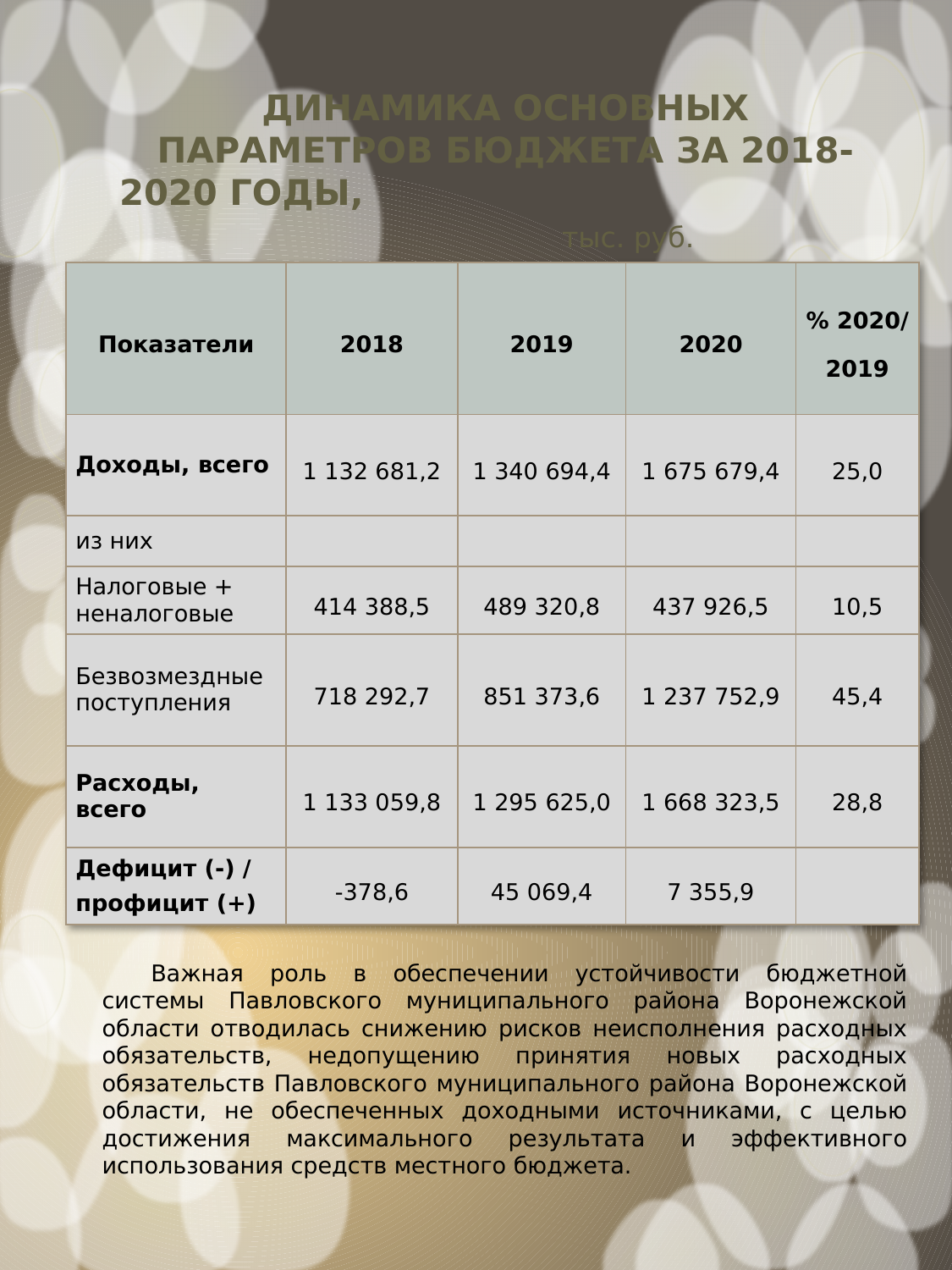

# ДИНАМИКА ОСНОВНЫХ ПАРАМЕТРОВ БЮДЖЕТА ЗА 2018-2020 ГОДЫ,                                                                тыс. руб.
| Показатели | 2018 | 2019 | 2020 | % 2020/ 2019 |
| --- | --- | --- | --- | --- |
| Доходы, всего | 1 132 681,2 | 1 340 694,4 | 1 675 679,4 | 25,0 |
| из них |  |  |  |  |
| Налоговые + неналоговые | 414 388,5 | 489 320,8 | 437 926,5 | 10,5 |
| Безвозмездные поступления | 718 292,7 | 851 373,6 | 1 237 752,9 | 45,4 |
| Расходы, всего | 1 133 059,8 | 1 295 625,0 | 1 668 323,5 | 28,8 |
| Дефицит (-) / профицит (+) | -378,6 | 45 069,4 | 7 355,9 |  |
Важная роль в обеспечении устойчивости бюджетной системы Павловского муниципального района Воронежской области отводилась снижению рисков неисполнения расходных обязательств, недопущению принятия новых расходных обязательств Павловского муниципального района Воронежской области, не обеспеченных доходными источниками, с целью достижения максимального результата и эффективного использования средств местного бюджета.